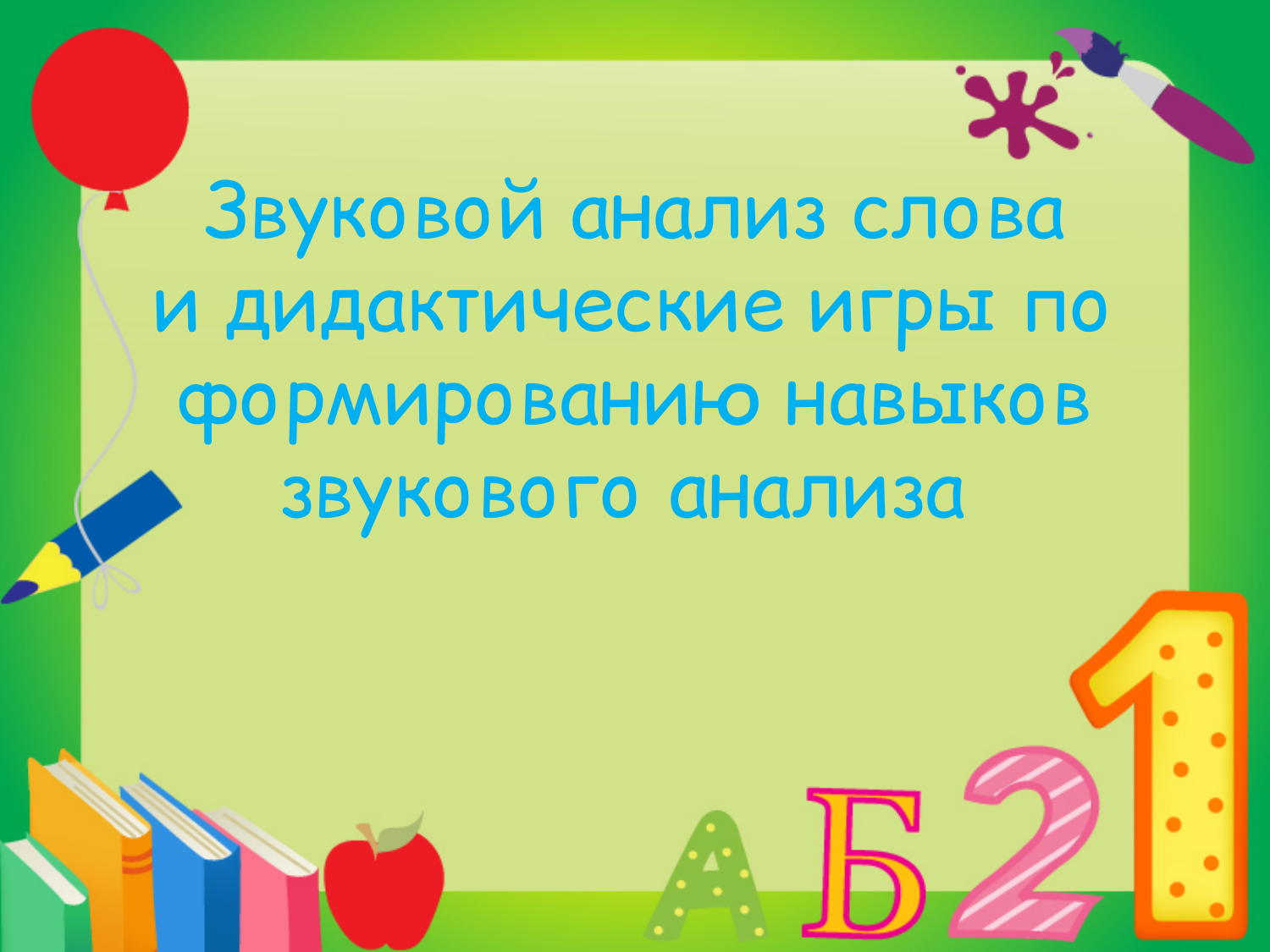

# Звуковой анализ слова и дидактические игры по формированию навыков звукового анализа